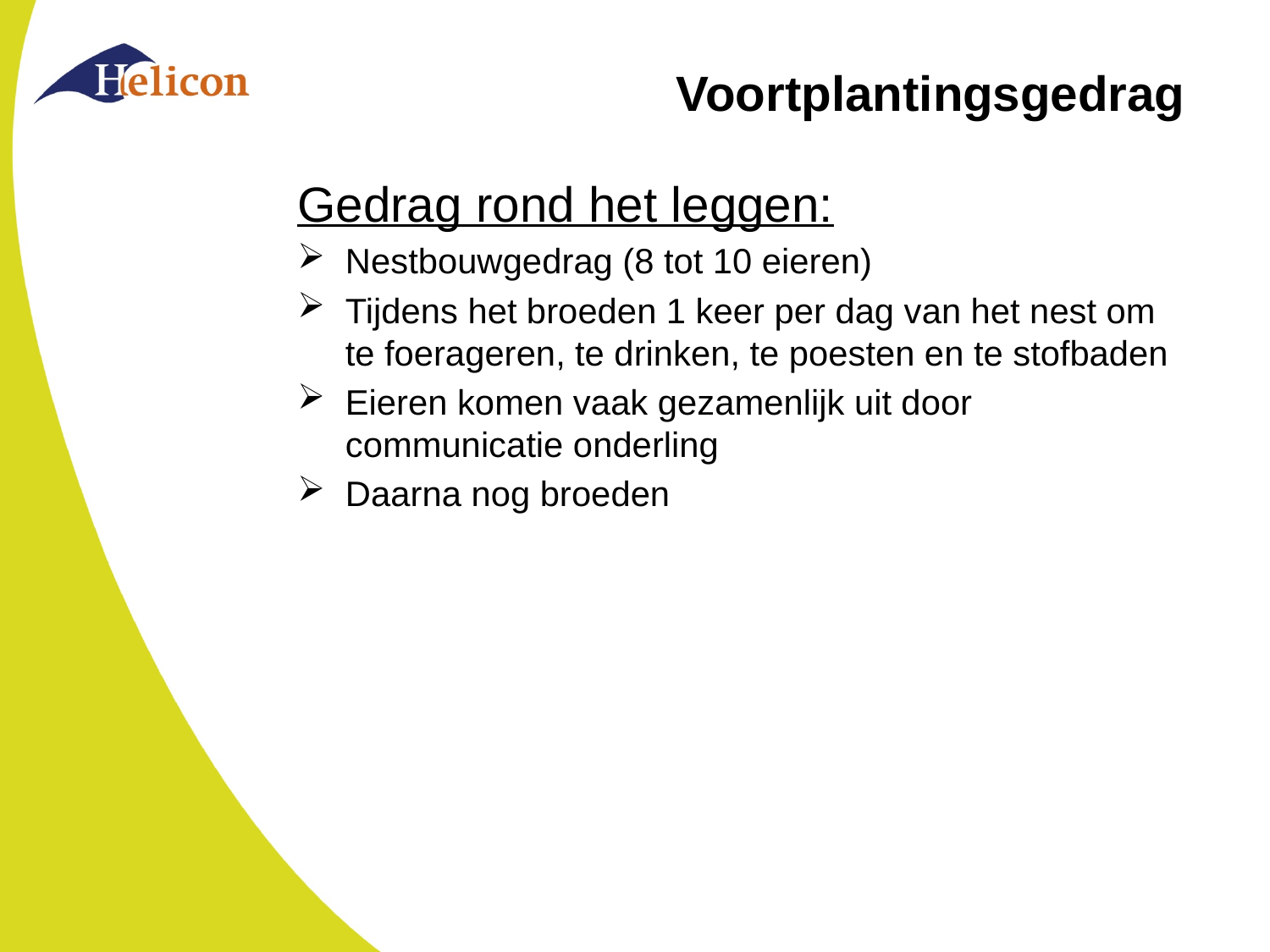

# Voortplantingsgedrag
Gedrag rond het leggen:
Nestbouwgedrag (8 tot 10 eieren)
Tijdens het broeden 1 keer per dag van het nest om te foerageren, te drinken, te poesten en te stofbaden
Eieren komen vaak gezamenlijk uit door communicatie onderling
Daarna nog broeden